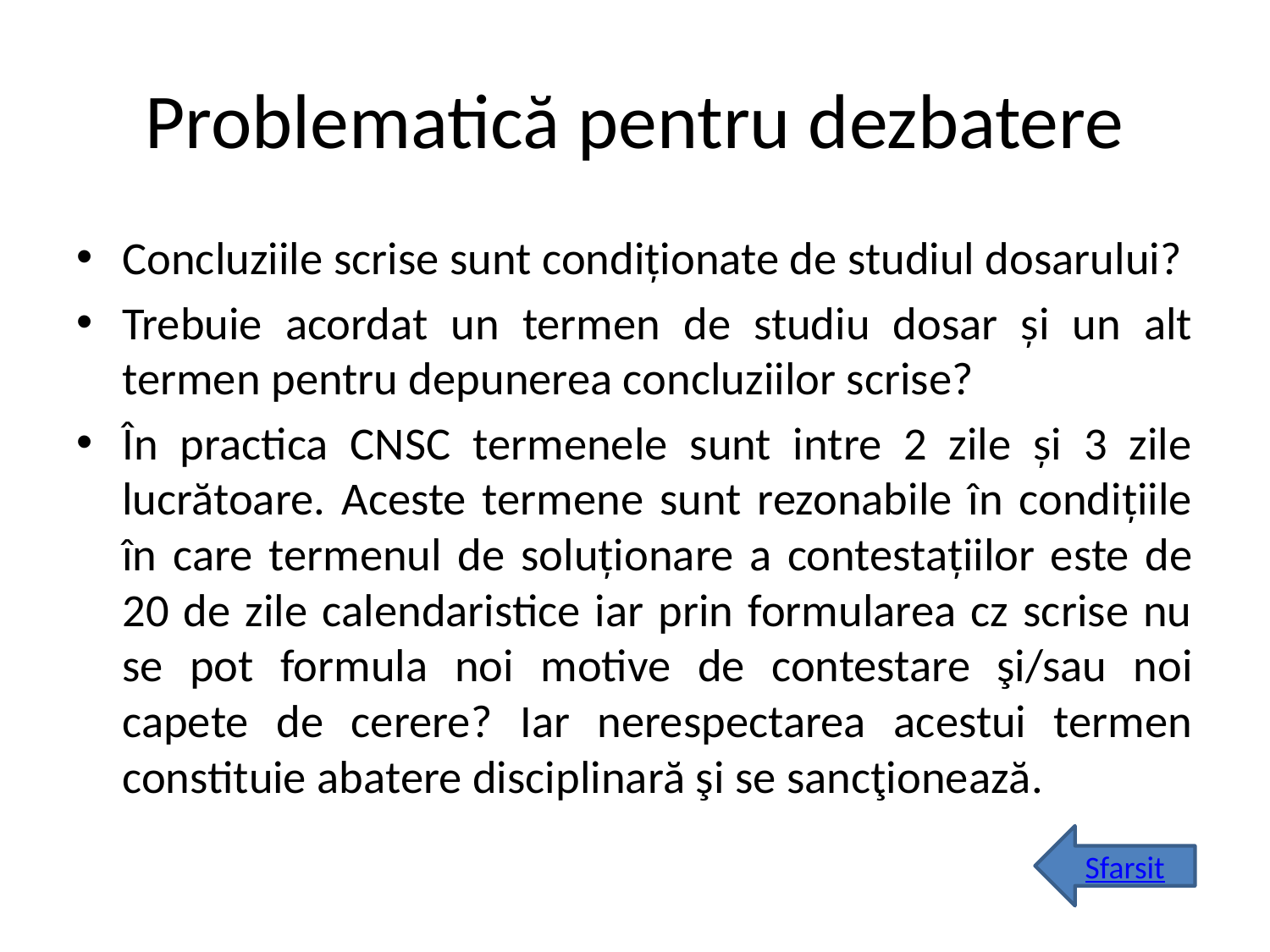

# Problematică pentru dezbatere
Concluziile scrise sunt condiționate de studiul dosarului?
Trebuie acordat un termen de studiu dosar și un alt termen pentru depunerea concluziilor scrise?
În practica CNSC termenele sunt intre 2 zile și 3 zile lucrătoare. Aceste termene sunt rezonabile în condițiile în care termenul de soluționare a contestațiilor este de 20 de zile calendaristice iar prin formularea cz scrise nu se pot formula noi motive de contestare şi/sau noi capete de cerere? Iar nerespectarea acestui termen constituie abatere disciplinară şi se sancţionează.
Sfarsit